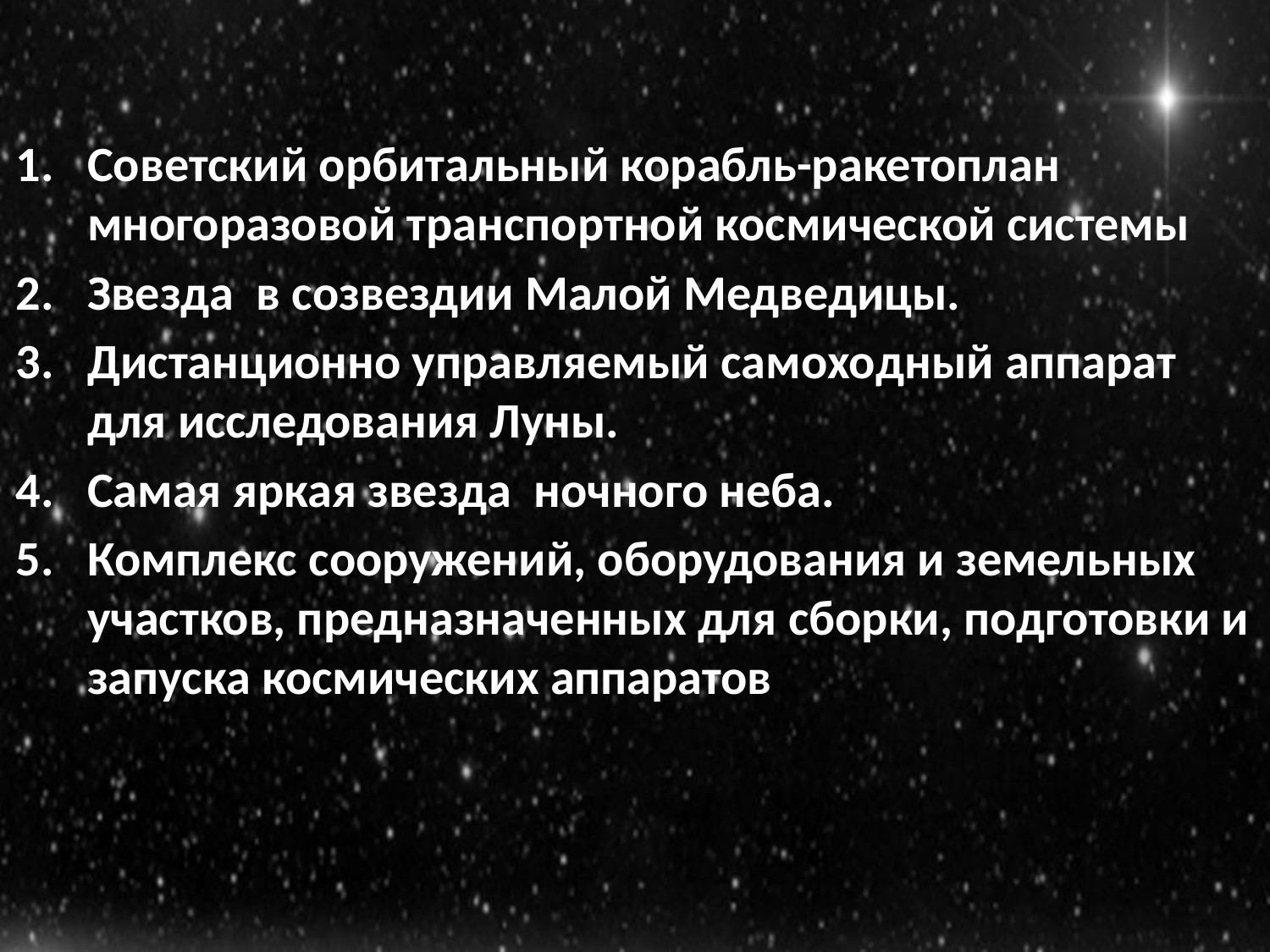

Советский орбитальный корабль-ракетоплан многоразовой транспортной космической системы
Звезда  в созвездии Малой Медведицы.
Дистанционно управляемый самоходный аппарат для исследования Луны.
Самая яркая звезда  ночного неба.
Комплекс сооружений, оборудования и земельных участков, предназначенных для сборки, подготовки и запуска космических аппаратов